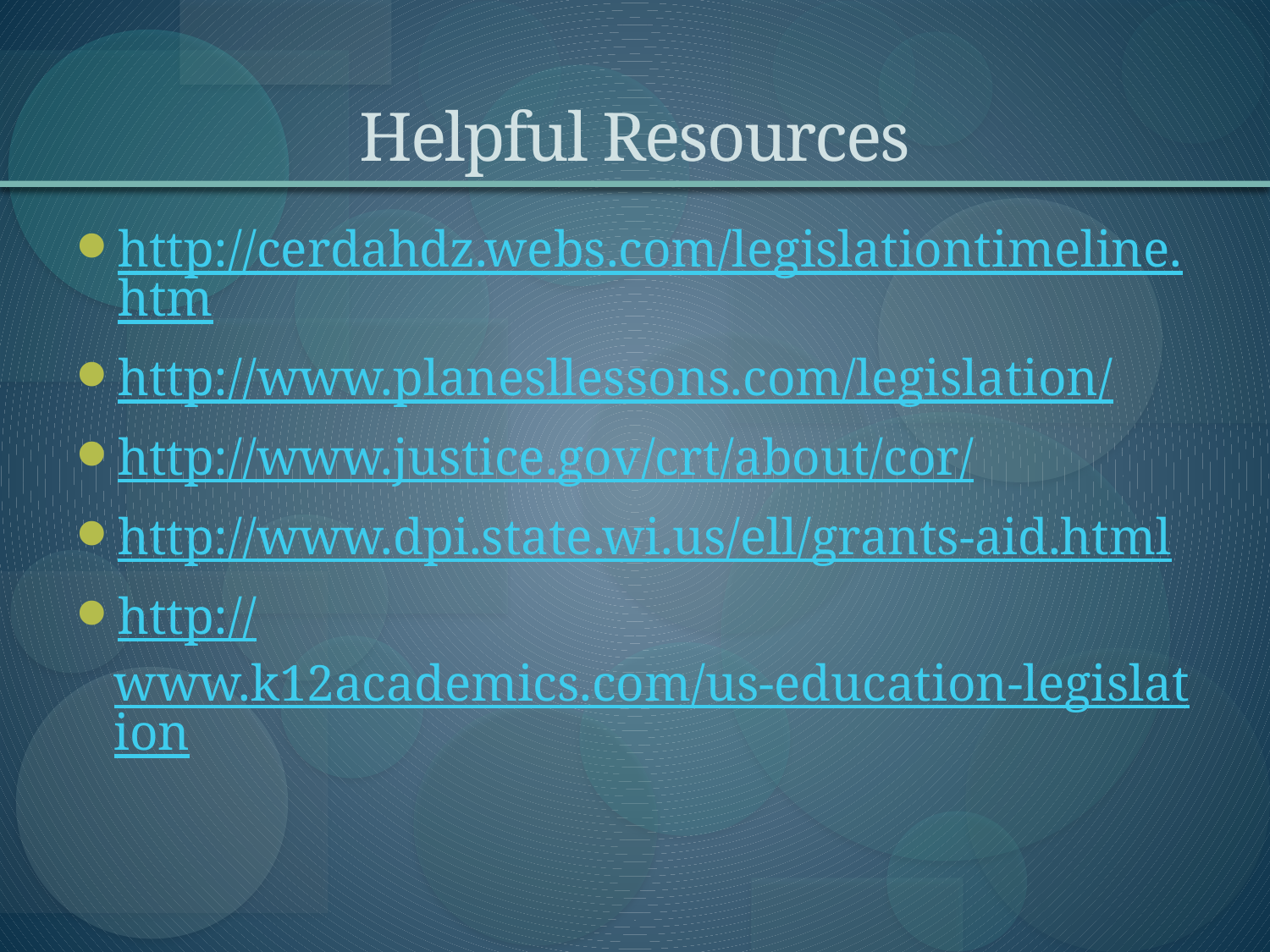

# Helpful Resources
http://cerdahdz.webs.com/legislationtimeline.htm
http://www.planesllessons.com/legislation/
http://www.justice.gov/crt/about/cor/
http://www.dpi.state.wi.us/ell/grants-aid.html
http://www.k12academics.com/us-education-legislation